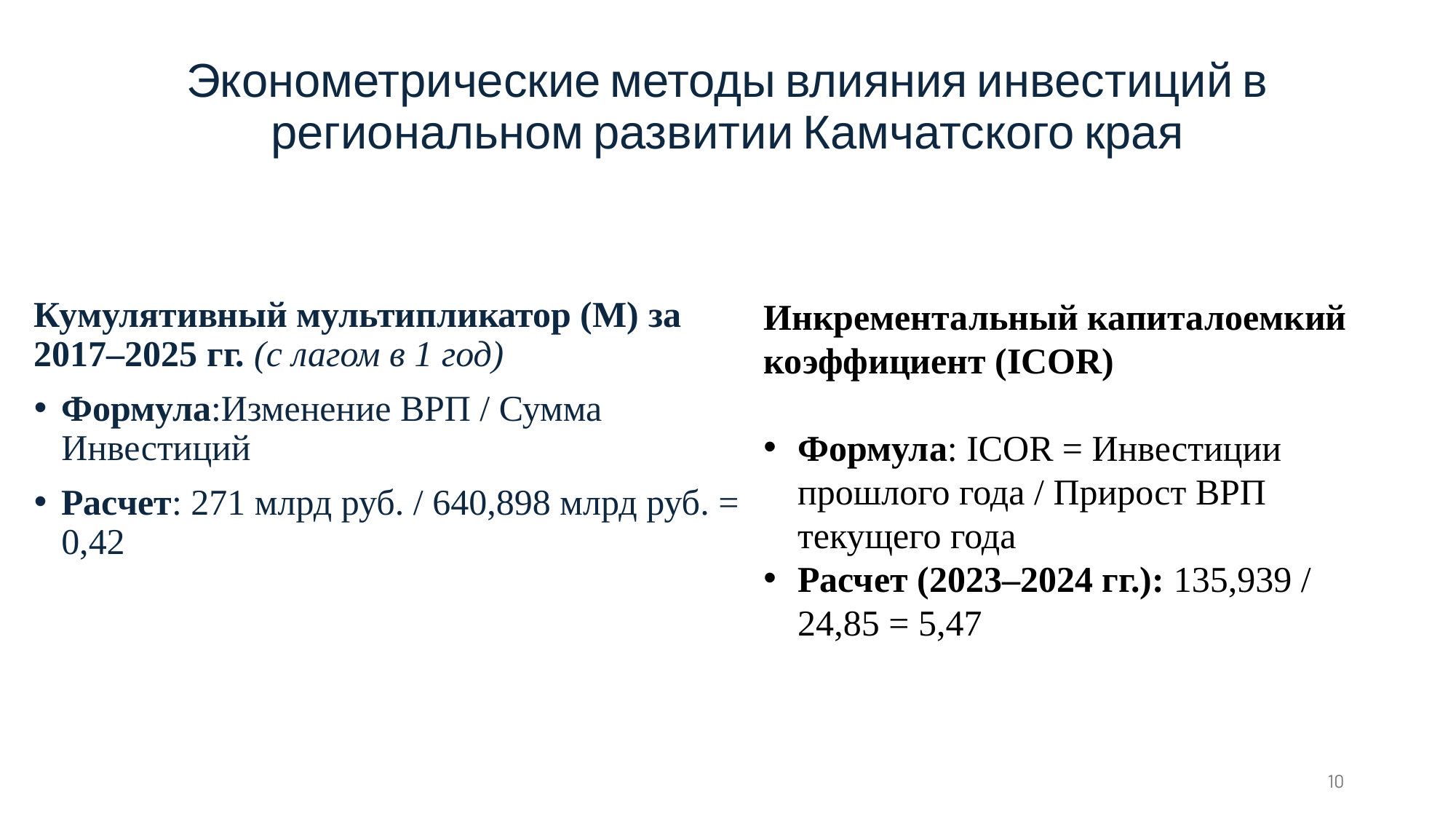

# Эконометрические методы влияния инвестиций в региональном развитии Камчатского края
Кумулятивный мультипликатор (M) за 2017–2025 гг. (с лагом в 1 год)
Формула:Изменение ВРП / Сумма Инвестиций
Расчет: 271 млрд руб. / 640,898 млрд руб. = 0,42

Инкрементальный капиталоемкий коэффициент (ICOR)

Формула: ICOR = Инвестиции прошлого года / Прирост ВРП текущего года
Расчет (2023–2024 гг.): 135,939 / 24,85 = 5,47

10